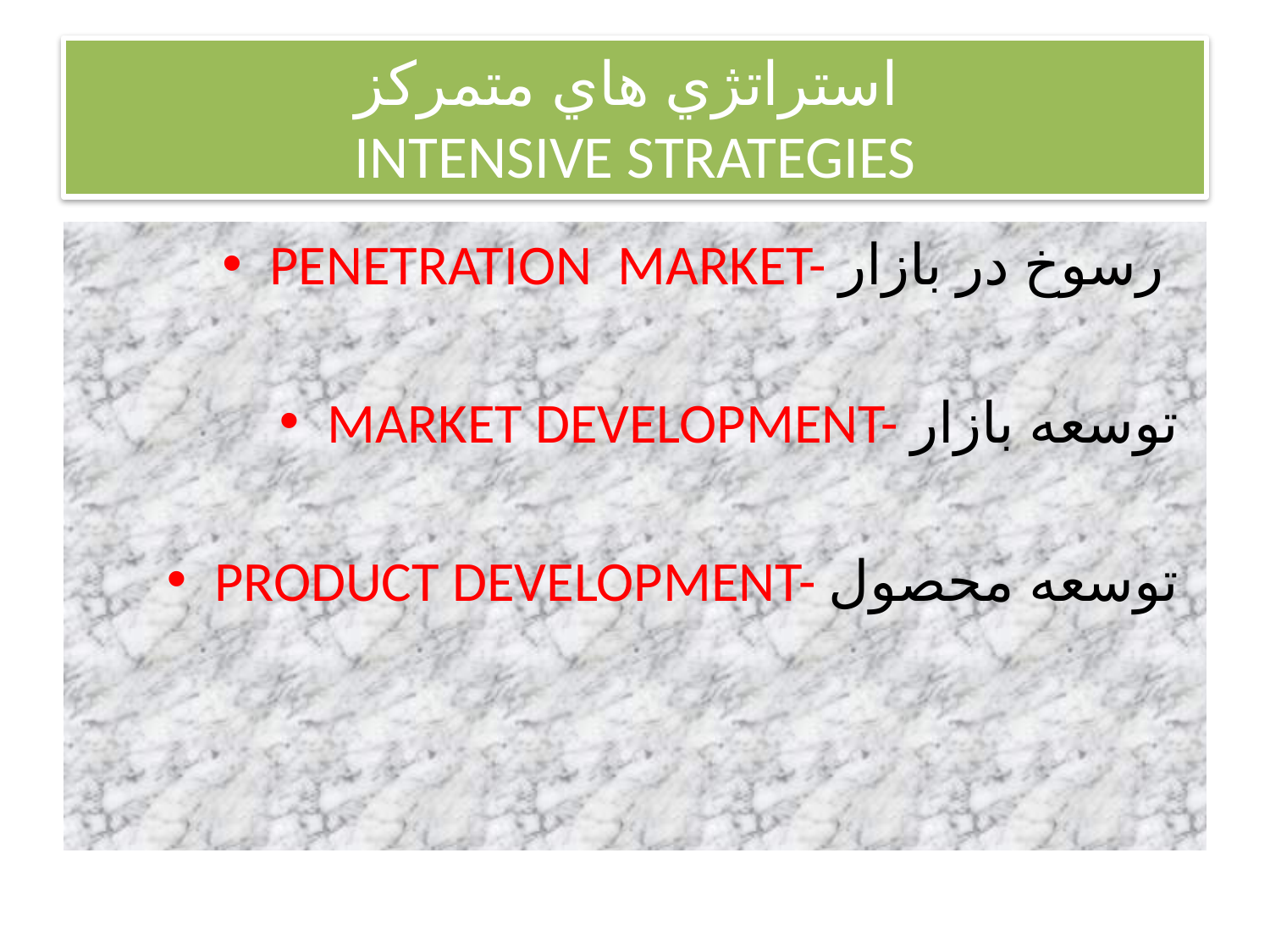

# استراتژي هاي متمركز INTENSIVE STRATEGIES
PENETRATION  MARKET- رسوخ در بازار

MARKET DEVELOPMENT- توسعه بازار

PRODUCT DEVELOPMENT- توسعه محصول